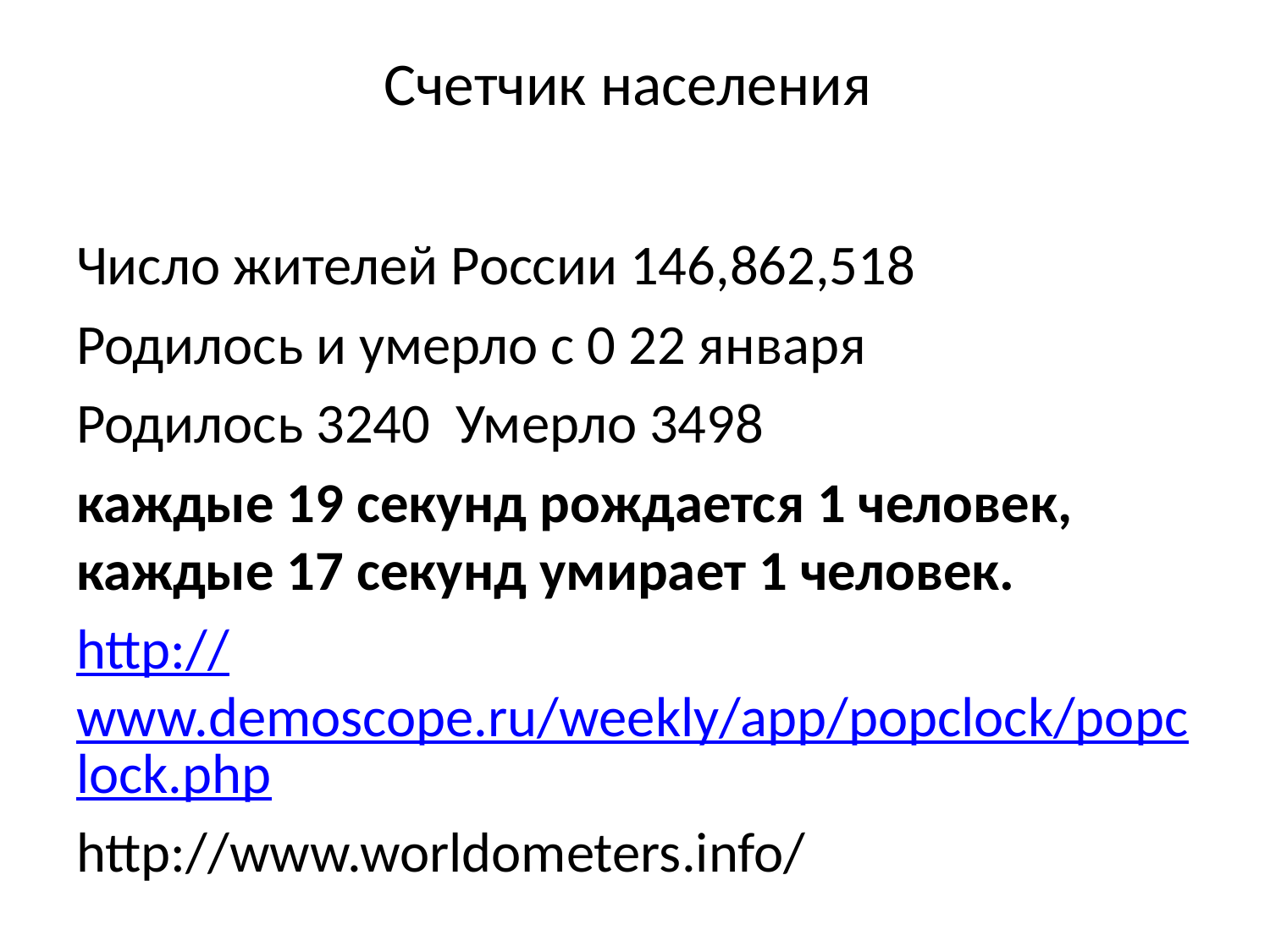

# Счетчик населения
Число жителей России 146,862,518
Родилось и умерло с 0 22 января
Родилось 3240  Умерло 3498
каждые 19 секунд рождается 1 человек, 
каждые 17 секунд умирает 1 человек.
http://www.demoscope.ru/weekly/app/popclock/popclock.php
http://www.worldometers.info/